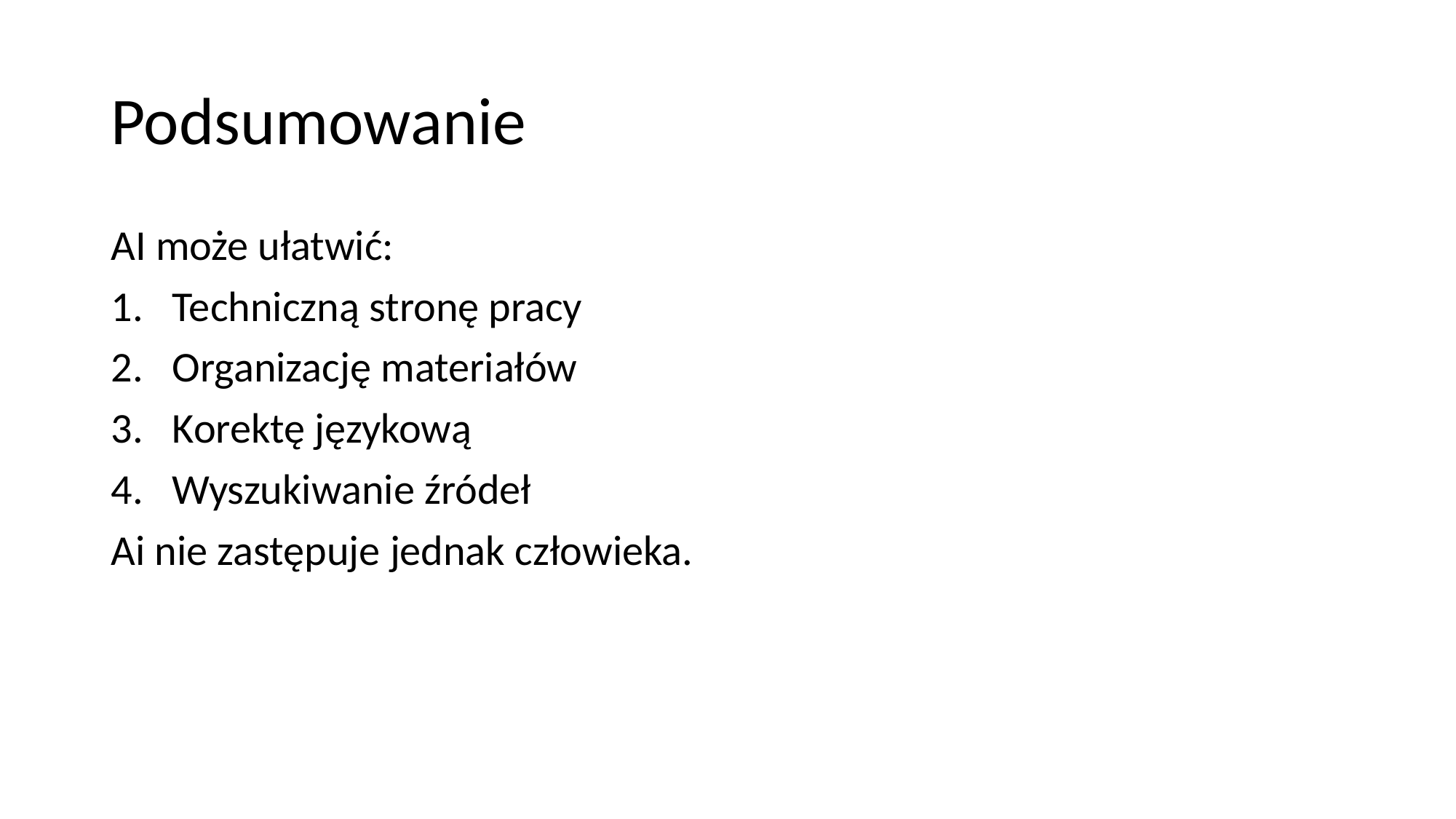

# Podsumowanie
AI może ułatwić:
Techniczną stronę pracy
Organizację materiałów
Korektę językową
Wyszukiwanie źródeł
Ai nie zastępuje jednak człowieka.